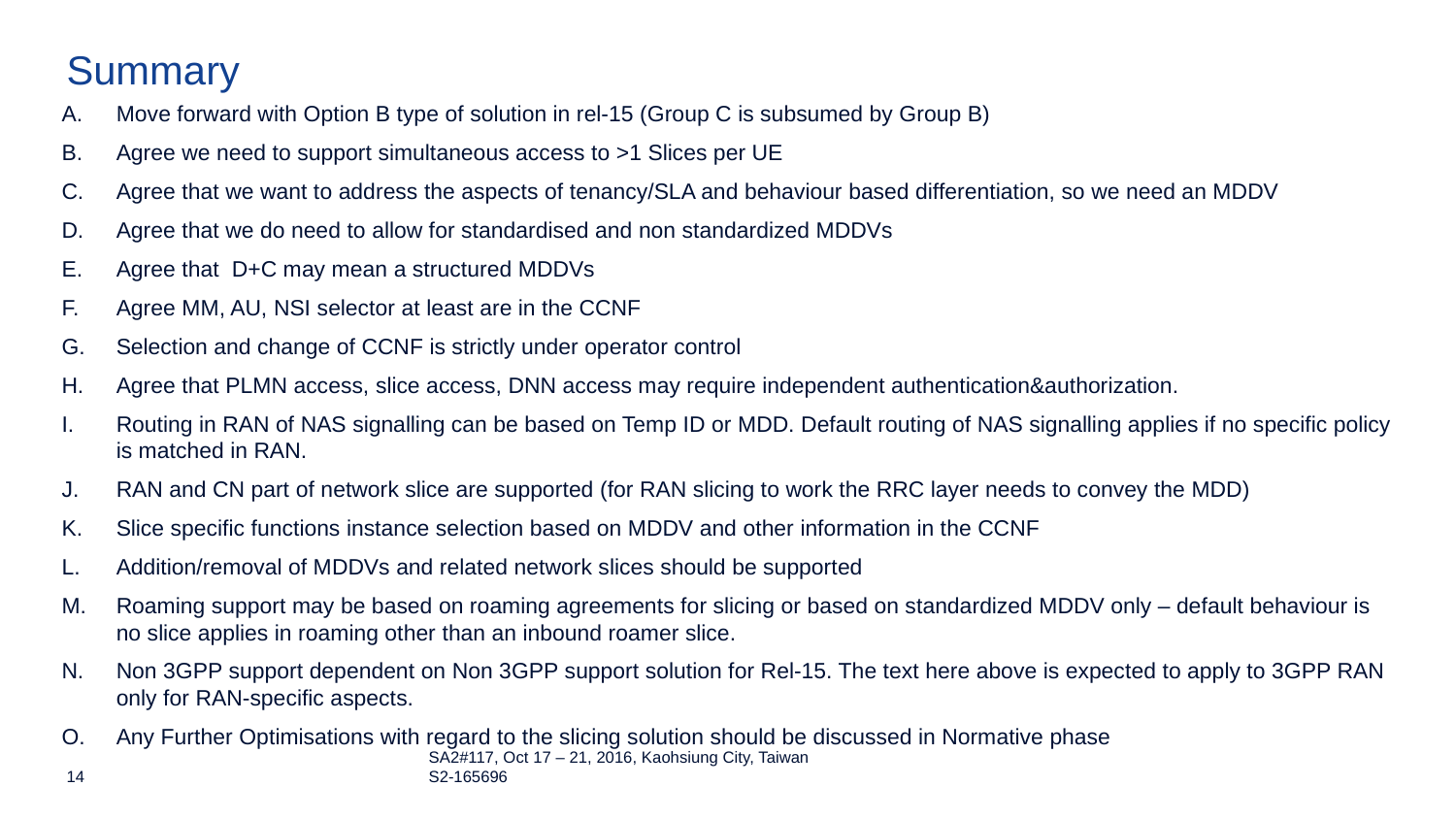

# Summary
Move forward with Option B type of solution in rel-15 (Group C is subsumed by Group B)
Agree we need to support simultaneous access to >1 Slices per UE
Agree that we want to address the aspects of tenancy/SLA and behaviour based differentiation, so we need an MDDV
Agree that we do need to allow for standardised and non standardized MDDVs
Agree that  D+C may mean a structured MDDVs
Agree MM, AU, NSI selector at least are in the CCNF
Selection and change of CCNF is strictly under operator control
Agree that PLMN access, slice access, DNN access may require independent authentication&authorization.
Routing in RAN of NAS signalling can be based on Temp ID or MDD. Default routing of NAS signalling applies if no specific policy is matched in RAN.
RAN and CN part of network slice are supported (for RAN slicing to work the RRC layer needs to convey the MDD)
Slice specific functions instance selection based on MDDV and other information in the CCNF
Addition/removal of MDDVs and related network slices should be supported
Roaming support may be based on roaming agreements for slicing or based on standardized MDDV only – default behaviour is no slice applies in roaming other than an inbound roamer slice.
Non 3GPP support dependent on Non 3GPP support solution for Rel-15. The text here above is expected to apply to 3GPP RAN only for RAN-specific aspects.
Any Further Optimisations with regard to the slicing solution should be discussed in Normative phase
SA2#117, Oct 17 – 21, 2016, Kaohsiung City, Taiwan    S2-165696